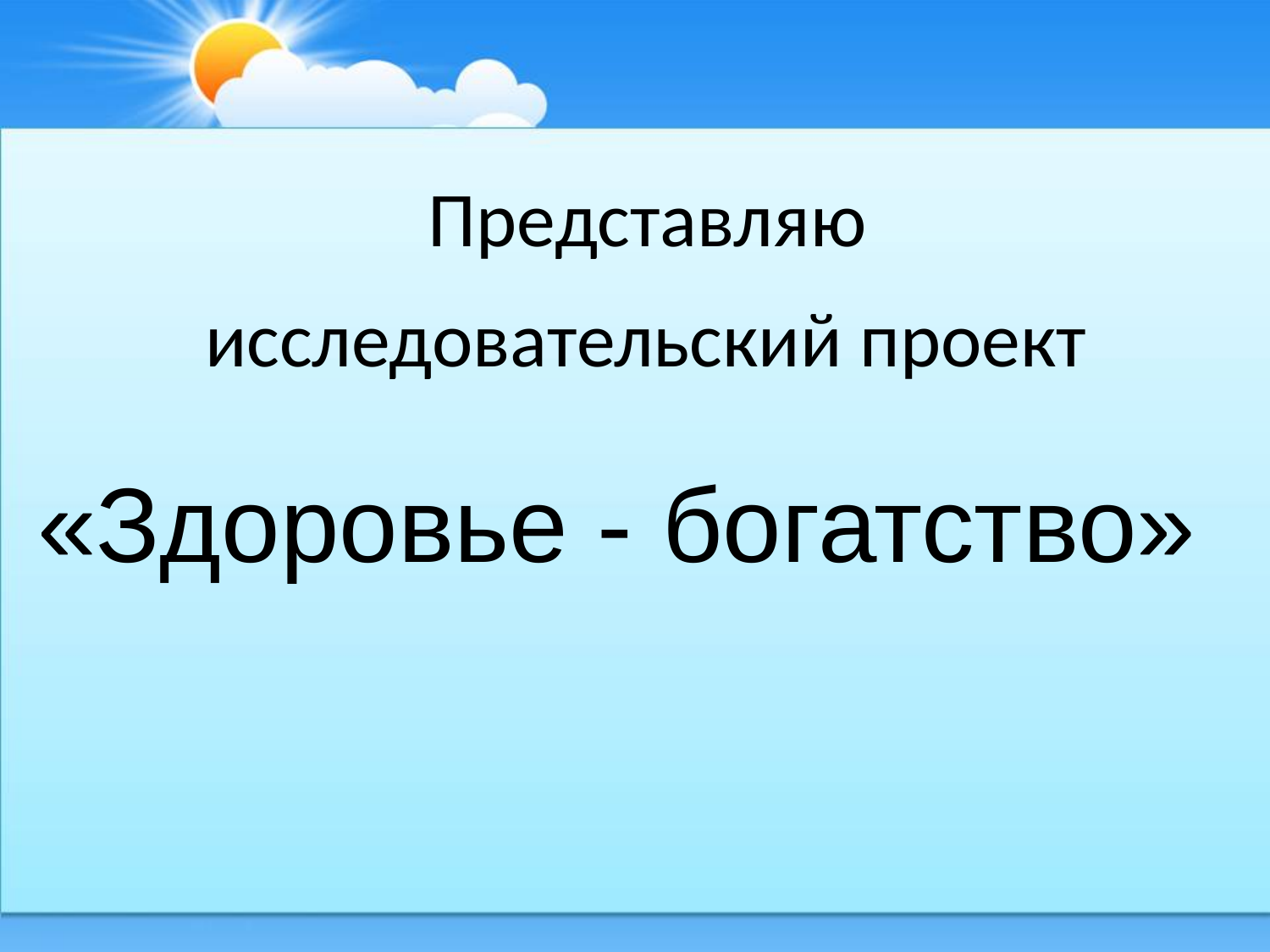

Представляю
# исследовательский проект
«Здоровье - богатство»